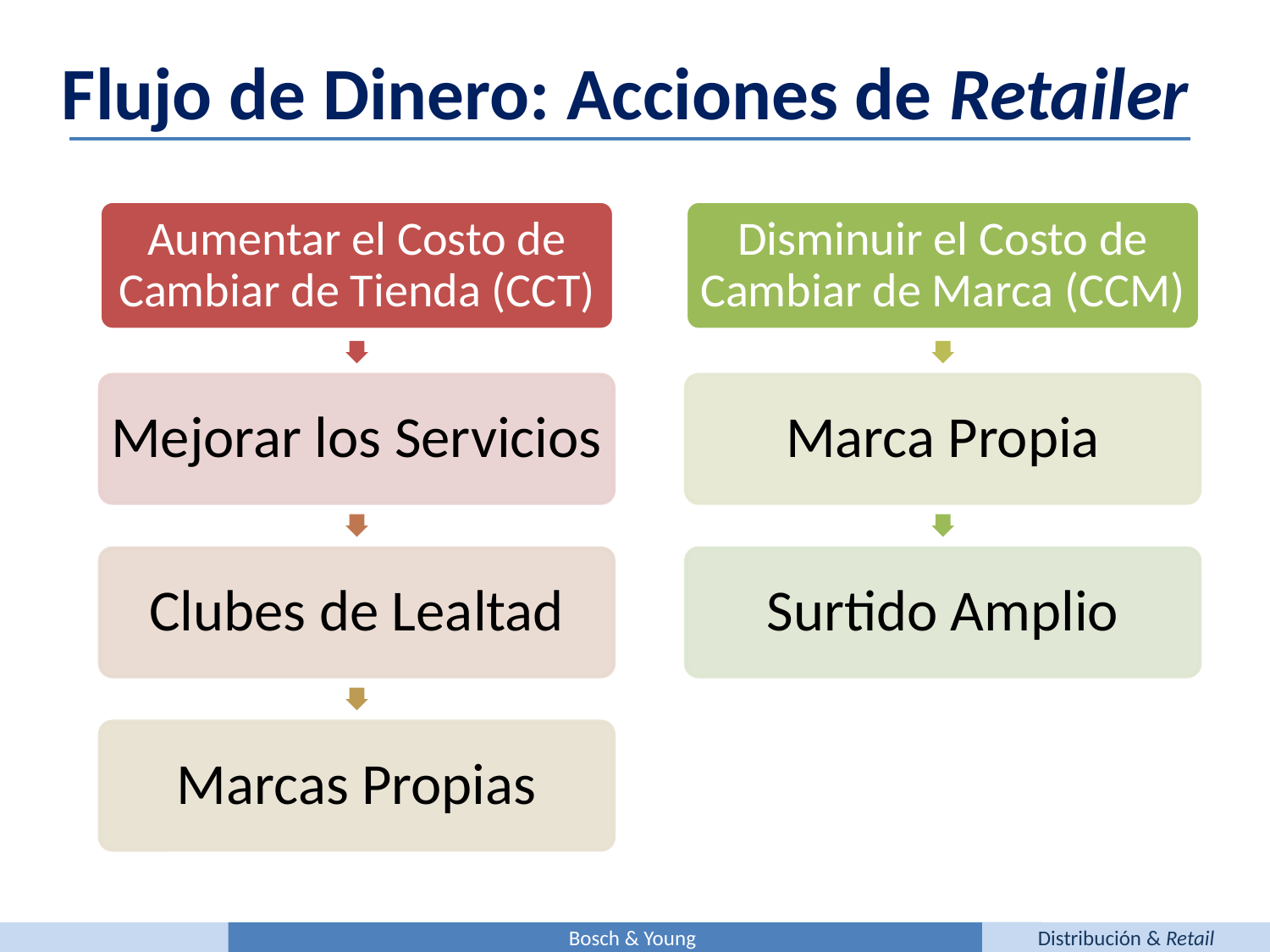

Flujo de Dinero: Acciones de Retailer
Aumentar el Costo de Cambiar de Tienda (CCT)
Mejorar los Servicios
Clubes de Lealtad
Marcas Propias
Disminuir el Costo de Cambiar de Marca (CCM)
Marca Propia
Surtido Amplio

Bosch & Young
Distribución & Retail